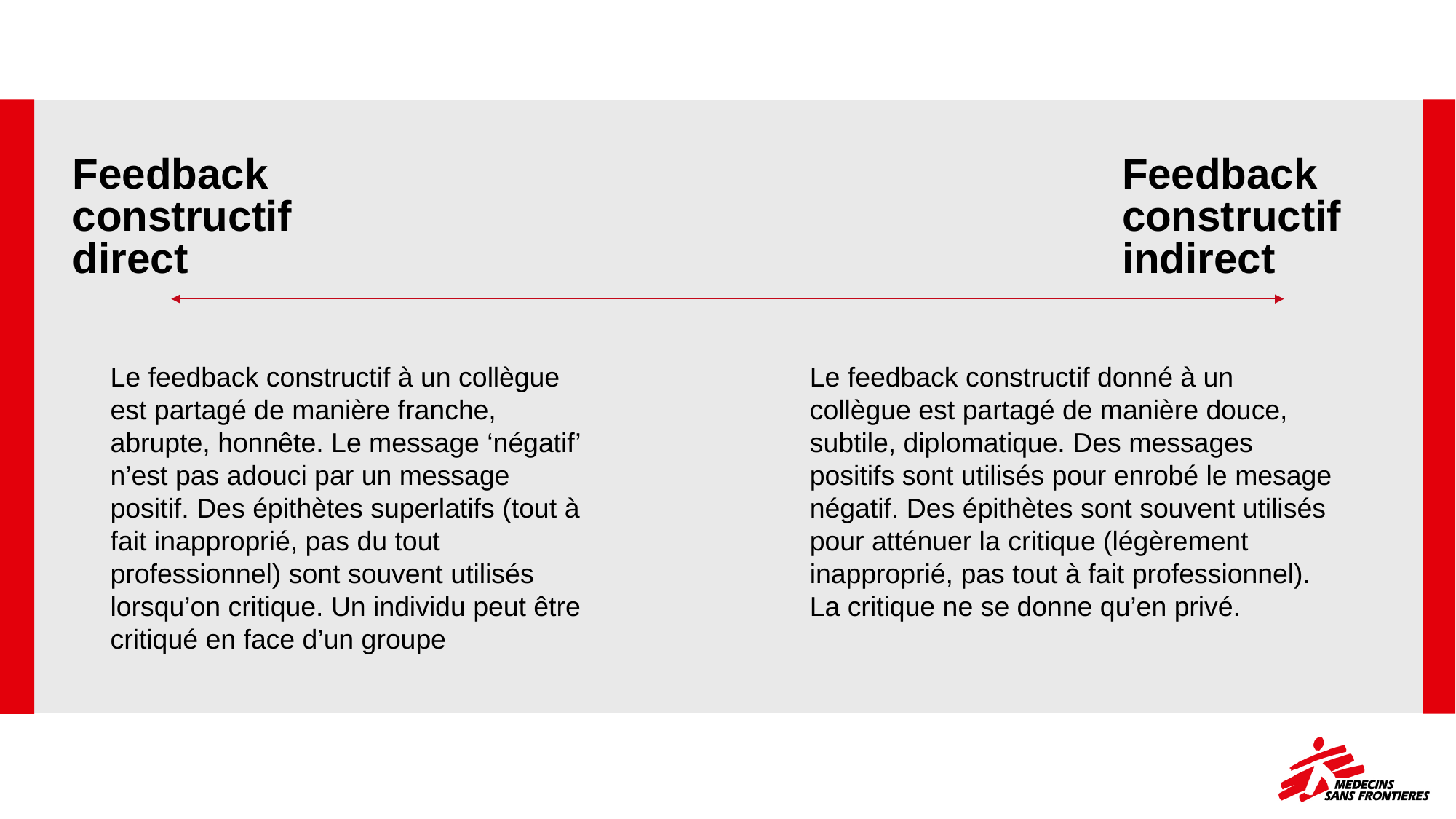

#
Feedback constructif indirect
Feedback constructif direct
Le feedback constructif à un collègue est partagé de manière franche, abrupte, honnête. Le message ‘négatif’ n’est pas adouci par un message positif. Des épithètes superlatifs (tout à fait inapproprié, pas du tout professionnel) sont souvent utilisés lorsqu’on critique. Un individu peut être critiqué en face d’un groupe
Le feedback constructif donné à un collègue est partagé de manière douce, subtile, diplomatique. Des messages positifs sont utilisés pour enrobé le mesage négatif. Des épithètes sont souvent utilisés pour atténuer la critique (légèrement inapproprié, pas tout à fait professionnel). La critique ne se donne qu’en privé.